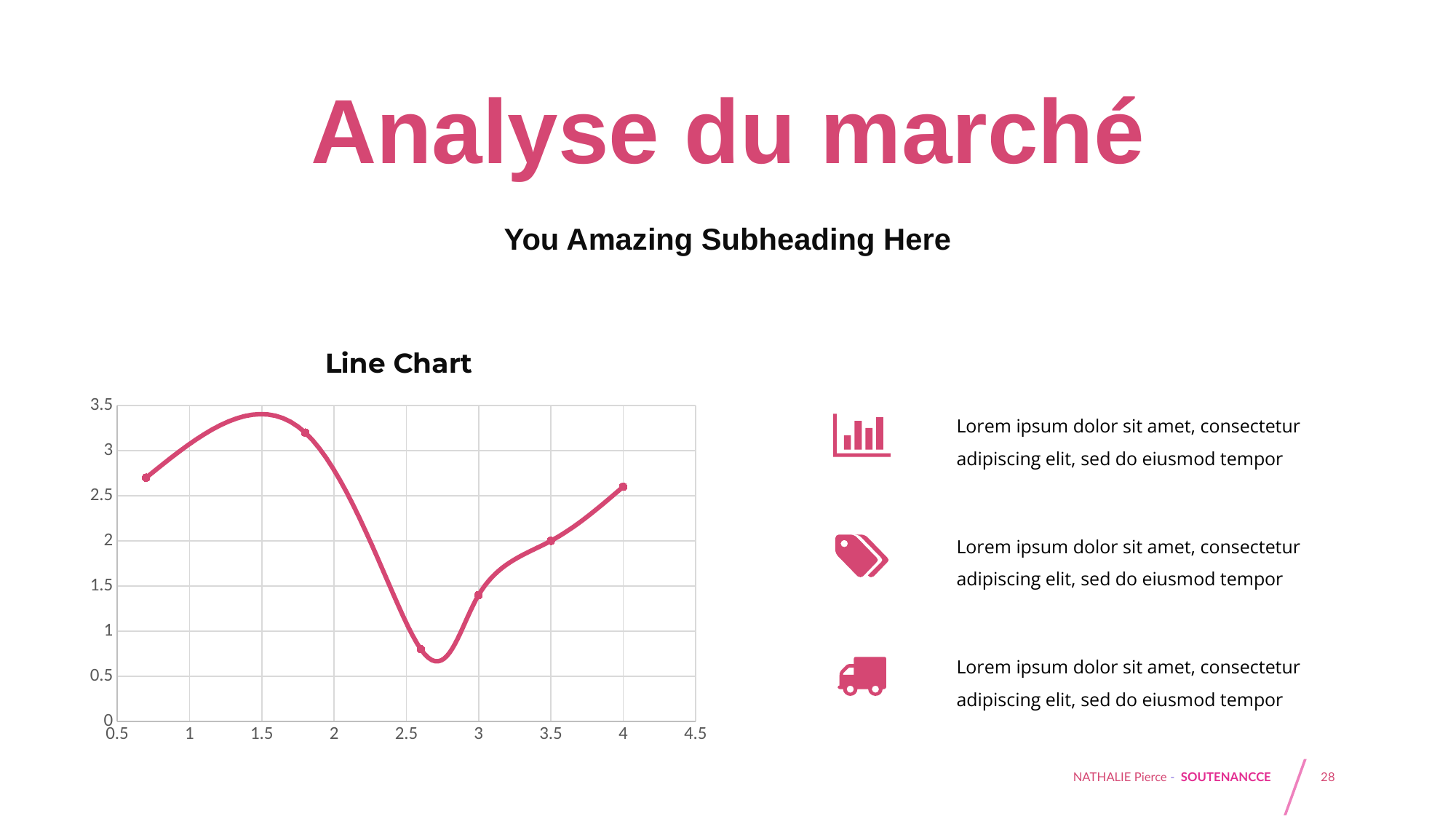

Analyse du marché
You Amazing Subheading Here

### Chart: Line Chart

| Category | Y-Values |
|---|---|
Lorem ipsum dolor sit amet, consectetur adipiscing elit, sed do eiusmod tempor

Lorem ipsum dolor sit amet, consectetur adipiscing elit, sed do eiusmod tempor

Lorem ipsum dolor sit amet, consectetur adipiscing elit, sed do eiusmod tempor